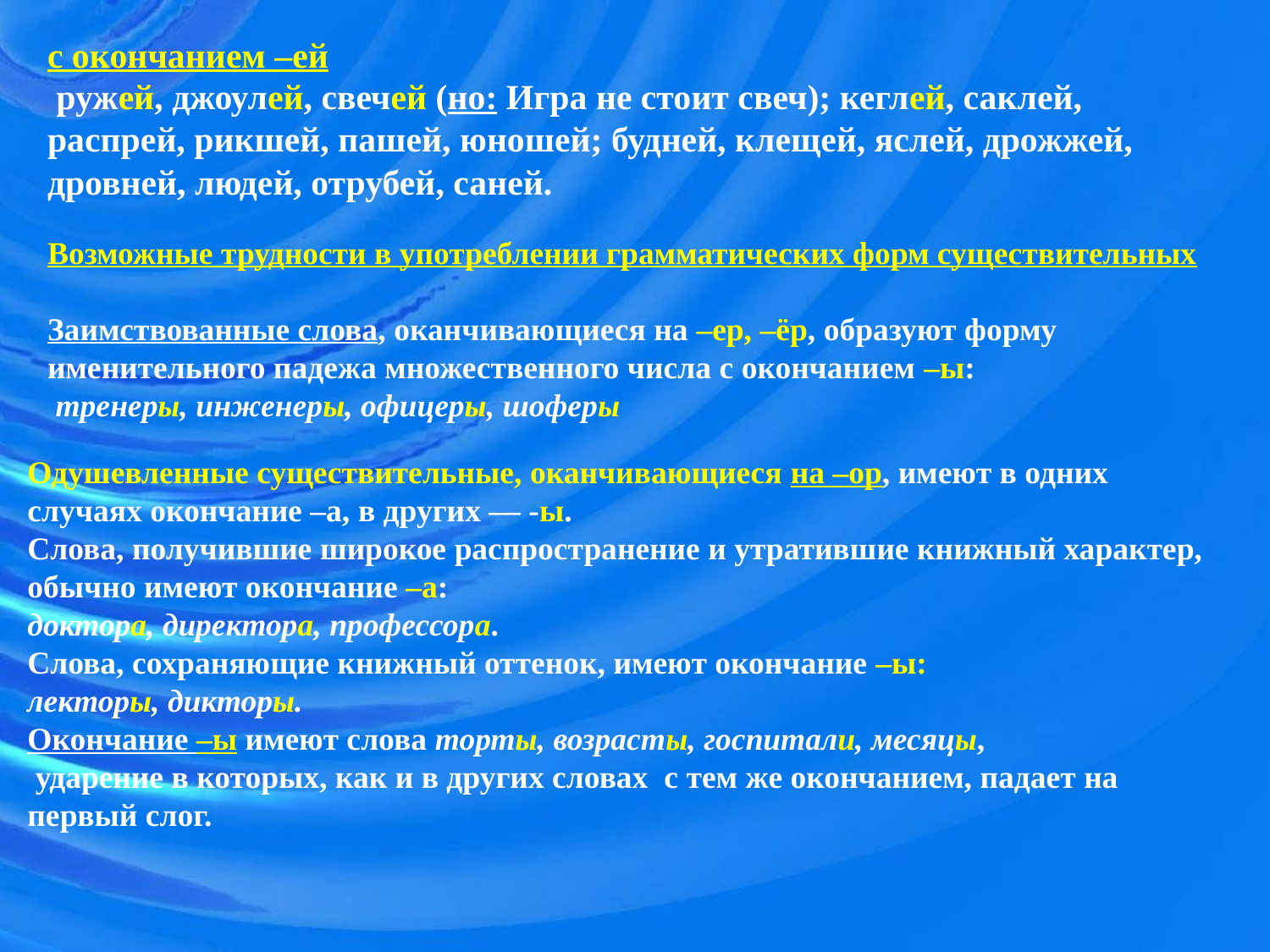

с окончанием –ей
 ружей, джоулей, свечей (но: Игра не стоит свеч); кеглей, саклей, распрей, рикшей, пашей, юношей; будней, клещей, яслей, дрожжей, дровней, людей, отрубей, саней.
Возможные трудности в употреблении грамматических форм существительных

Заимствованные слова, оканчивающиеся на –ер, –ёр, образуют форму именительного падежа множественного числа с окончанием –ы:
 тренеры, инженеры, офицеры, шоферы
Одушевленные существительные, оканчивающиеся на –ор, имеют в одних случаях окончание –а, в других — -ы.
Слова, получившие широкое распространение и утратившие книжный характер, обычно имеют окончание –а:
доктора, директора, профессора.
Слова, сохраняющие книжный оттенок, имеют окончание –ы:
лекторы, дикторы.
Окончание –ы имеют слова торты, возрасты, госпитали, месяцы,
 ударение в которых, как и в других словах  с тем же окончанием, падает на первый слог.